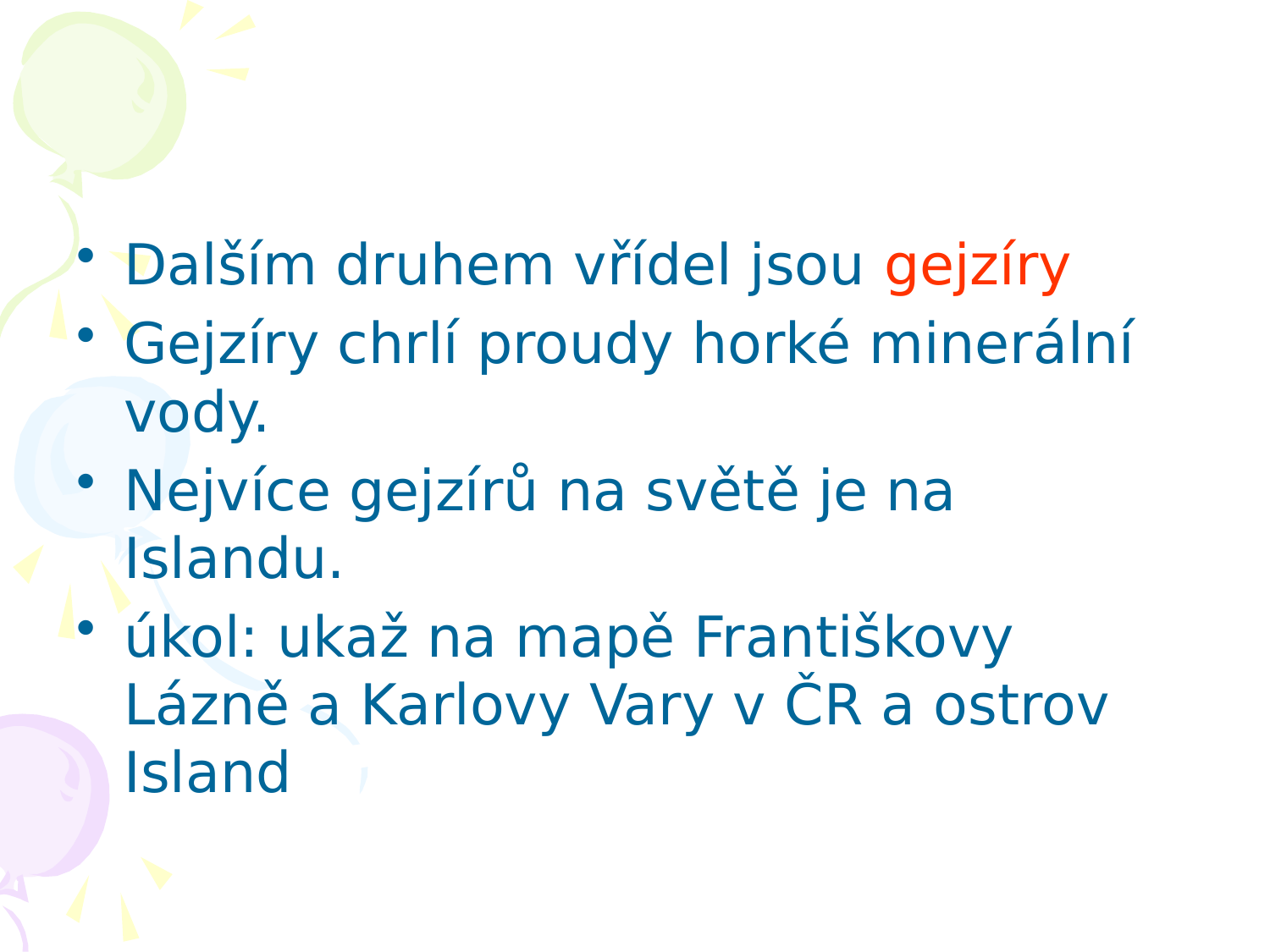

#
Dalším druhem vřídel jsou gejzíry
Gejzíry chrlí proudy horké minerální vody.
Nejvíce gejzírů na světě je na Islandu.
úkol: ukaž na mapě Františkovy Lázně a Karlovy Vary v ČR a ostrov Island